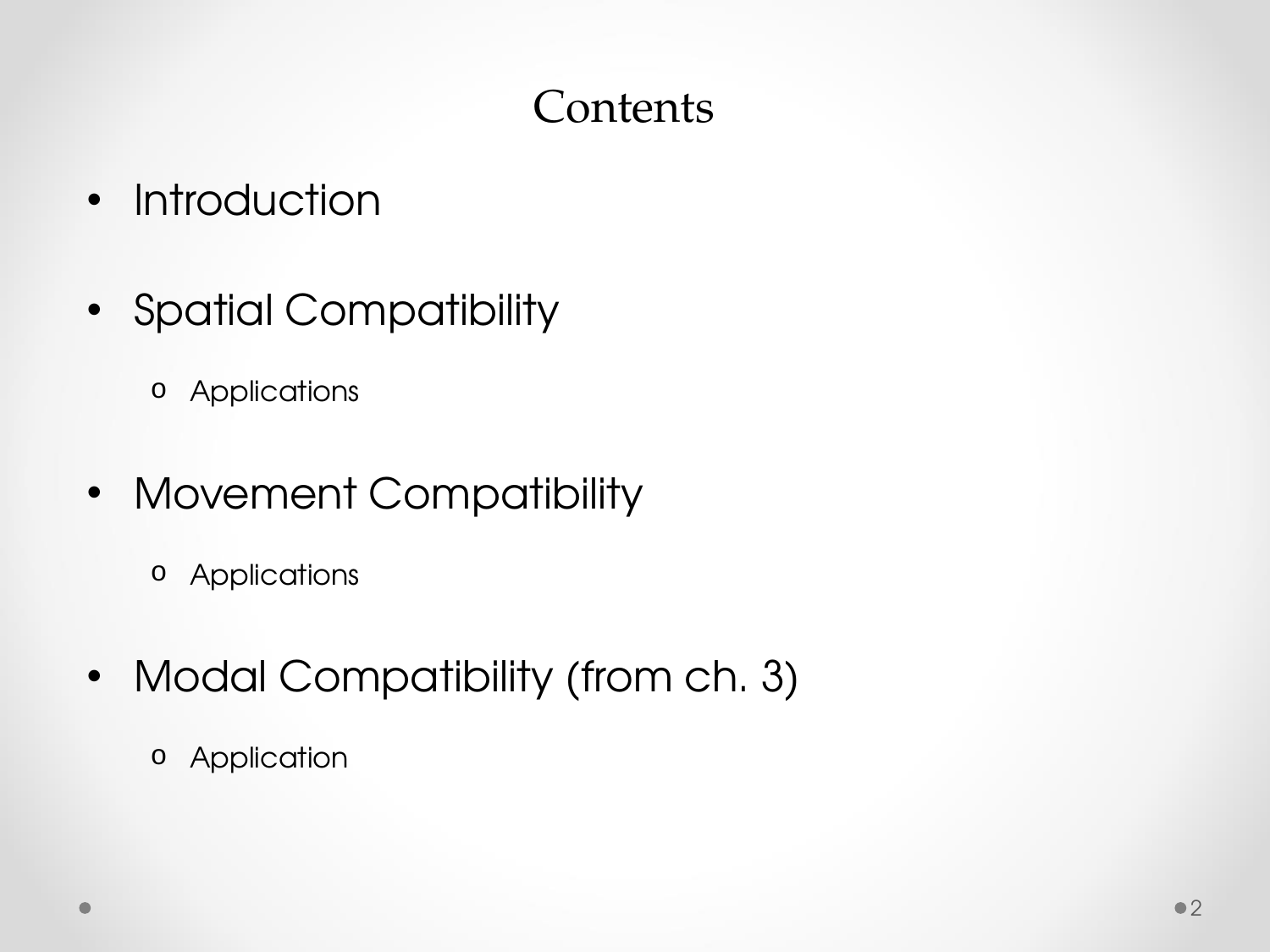

# Contents

Introduction
Spatial Compatibility
Applications
Movement Compatibility
Applications
Modal Compatibility (from ch. 3)
Application
2